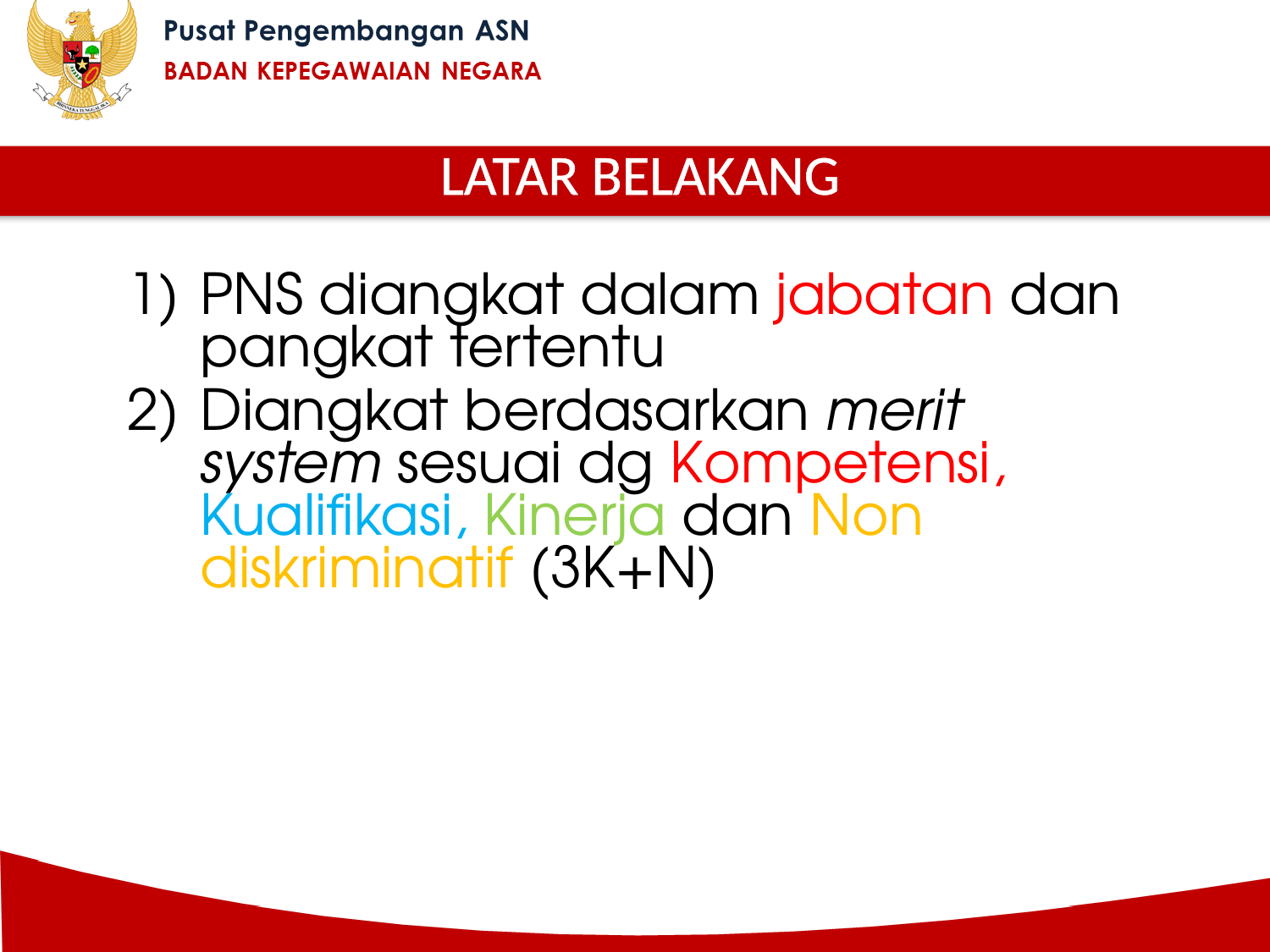

LATAR BELAKANG
PNS diangkat dalam jabatan dan pangkat tertentu
Diangkat berdasarkan merit system sesuai dg Kompetensi, Kualifikasi, Kinerja dan Non diskriminatif (3K+N)